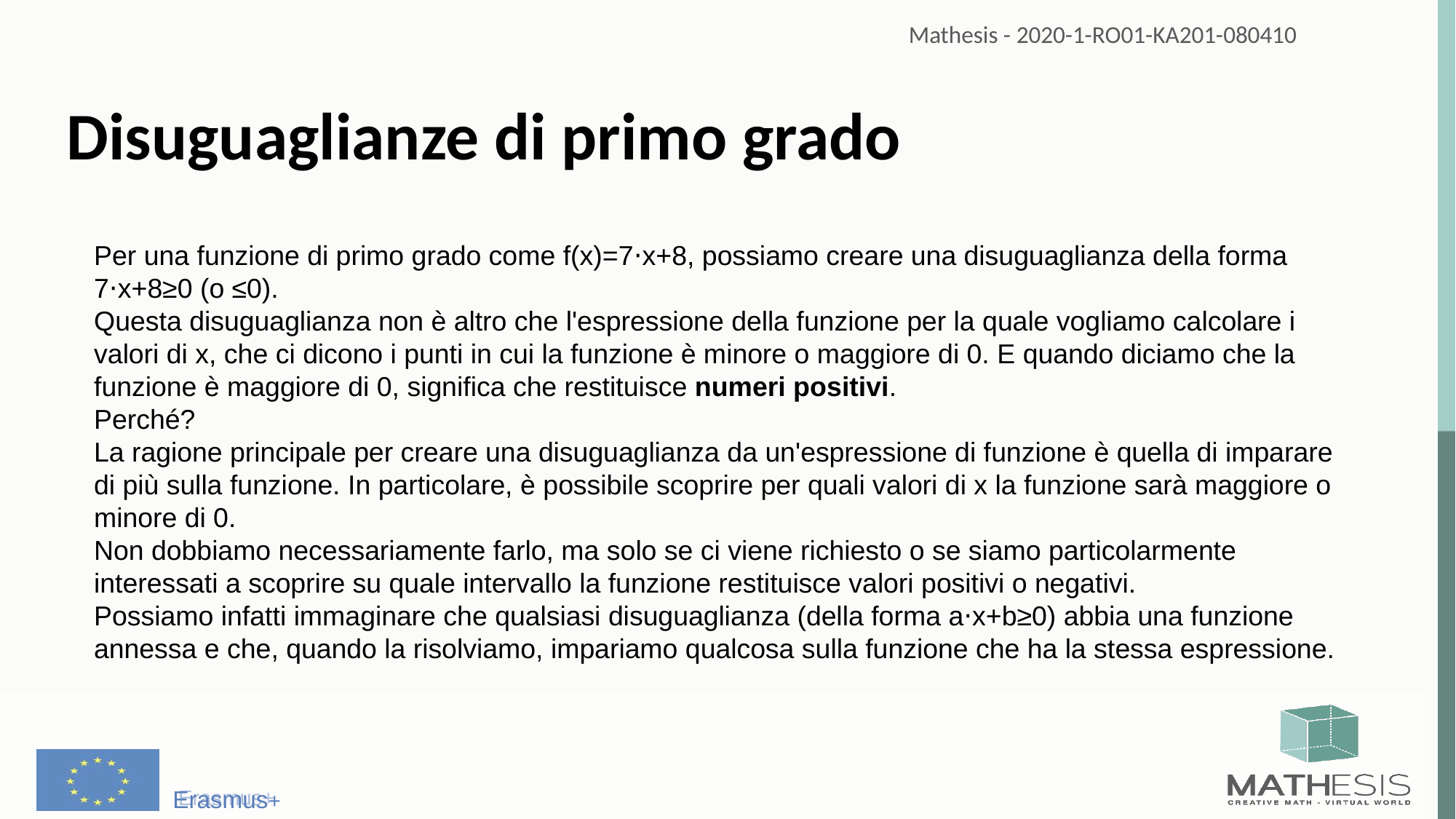

# Disuguaglianze di primo grado
Per una funzione di primo grado come f(x)=7⋅x+8, possiamo creare una disuguaglianza della forma 7⋅x+8≥0 (o ≤0).
Questa disuguaglianza non è altro che l'espressione della funzione per la quale vogliamo calcolare i valori di x, che ci dicono i punti in cui la funzione è minore o maggiore di 0. E quando diciamo che la funzione è maggiore di 0, significa che restituisce numeri positivi.
Perché?
La ragione principale per creare una disuguaglianza da un'espressione di funzione è quella di imparare di più sulla funzione. In particolare, è possibile scoprire per quali valori di x la funzione sarà maggiore o minore di 0.
Non dobbiamo necessariamente farlo, ma solo se ci viene richiesto o se siamo particolarmente interessati a scoprire su quale intervallo la funzione restituisce valori positivi o negativi.
Possiamo infatti immaginare che qualsiasi disuguaglianza (della forma a⋅x+b≥0) abbia una funzione annessa e che, quando la risolviamo, impariamo qualcosa sulla funzione che ha la stessa espressione.